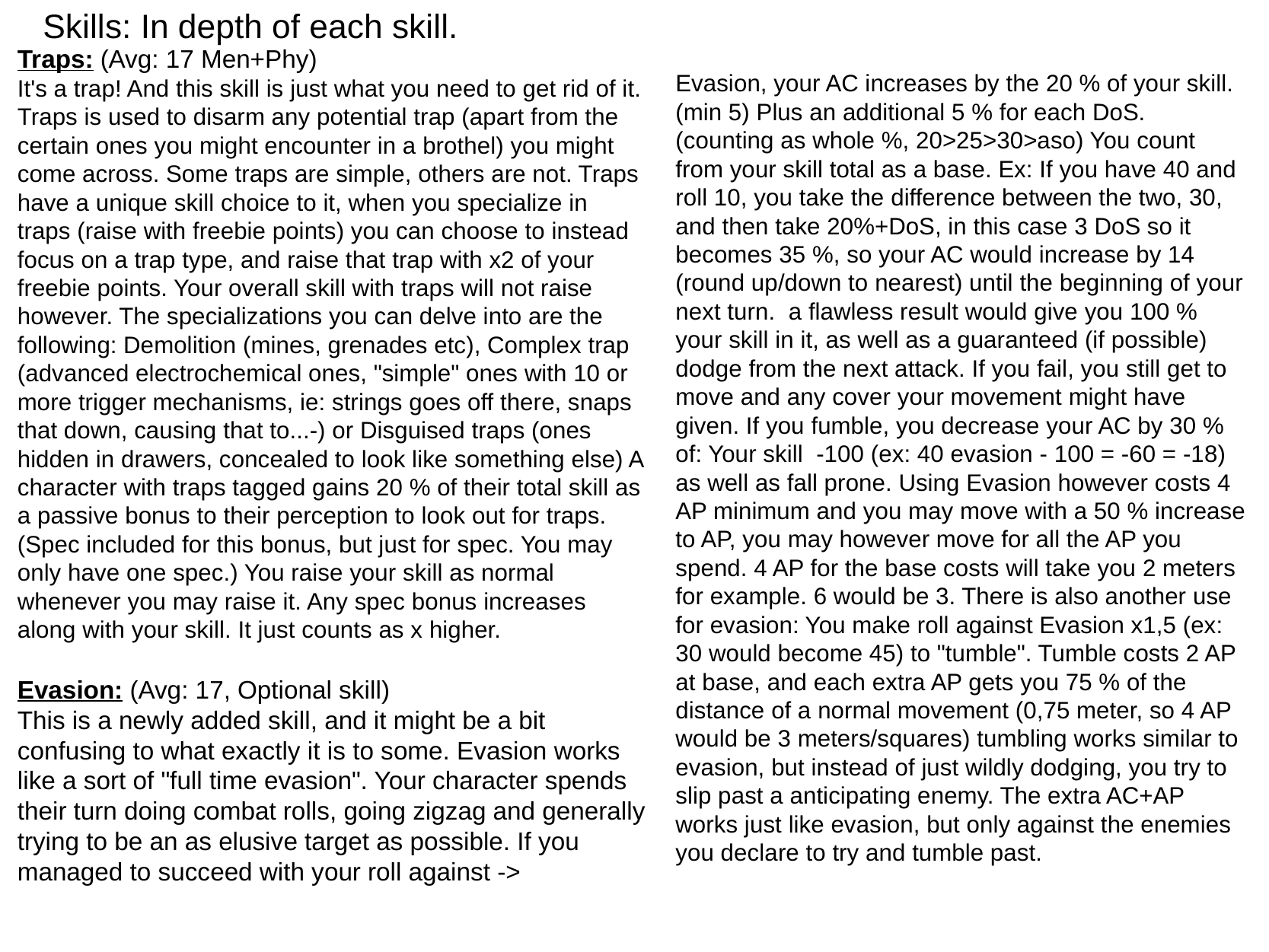

# Skills: In depth of each skill.
Traps: (Avg: 17 Men+Phy)
It's a trap! And this skill is just what you need to get rid of it. Traps is used to disarm any potential trap (apart from the certain ones you might encounter in a brothel) you might come across. Some traps are simple, others are not. Traps have a unique skill choice to it, when you specialize in traps (raise with freebie points) you can choose to instead focus on a trap type, and raise that trap with x2 of your freebie points. Your overall skill with traps will not raise however. The specializations you can delve into are the following: Demolition (mines, grenades etc), Complex trap (advanced electrochemical ones, "simple" ones with 10 or more trigger mechanisms, ie: strings goes off there, snaps that down, causing that to...-) or Disguised traps (ones hidden in drawers, concealed to look like something else) A character with traps tagged gains 20 % of their total skill as a passive bonus to their perception to look out for traps. (Spec included for this bonus, but just for spec. You may only have one spec.) You raise your skill as normal whenever you may raise it. Any spec bonus increases along with your skill. It just counts as x higher.

Evasion: (Avg: 17, Optional skill)
This is a newly added skill, and it might be a bit confusing to what exactly it is to some. Evasion works like a sort of "full time evasion". Your character spends their turn doing combat rolls, going zigzag and generally trying to be an as elusive target as possible. If you managed to succeed with your roll against ->

Evasion, your AC increases by the 20 % of your skill. (min 5) Plus an additional 5 % for each DoS. (counting as whole %, 20>25>30>aso) You count from your skill total as a base. Ex: If you have 40 and roll 10, you take the difference between the two, 30, and then take 20%+DoS, in this case 3 DoS so it becomes 35 %, so your AC would increase by 14 (round up/down to nearest) until the beginning of your next turn.  a flawless result would give you 100 % your skill in it, as well as a guaranteed (if possible) dodge from the next attack. If you fail, you still get to move and any cover your movement might have given. If you fumble, you decrease your AC by 30 % of: Your skill  -100 (ex: 40 evasion - 100 = -60 = -18) as well as fall prone. Using Evasion however costs 4 AP minimum and you may move with a 50 % increase to AP, you may however move for all the AP you spend. 4 AP for the base costs will take you 2 meters for example. 6 would be 3. There is also another use for evasion: You make roll against Evasion x1,5 (ex: 30 would become 45) to "tumble". Tumble costs 2 AP at base, and each extra AP gets you 75 % of the distance of a normal movement (0,75 meter, so 4 AP would be 3 meters/squares) tumbling works similar to evasion, but instead of just wildly dodging, you try to slip past a anticipating enemy. The extra AC+AP works just like evasion, but only against the enemies you declare to try and tumble past.